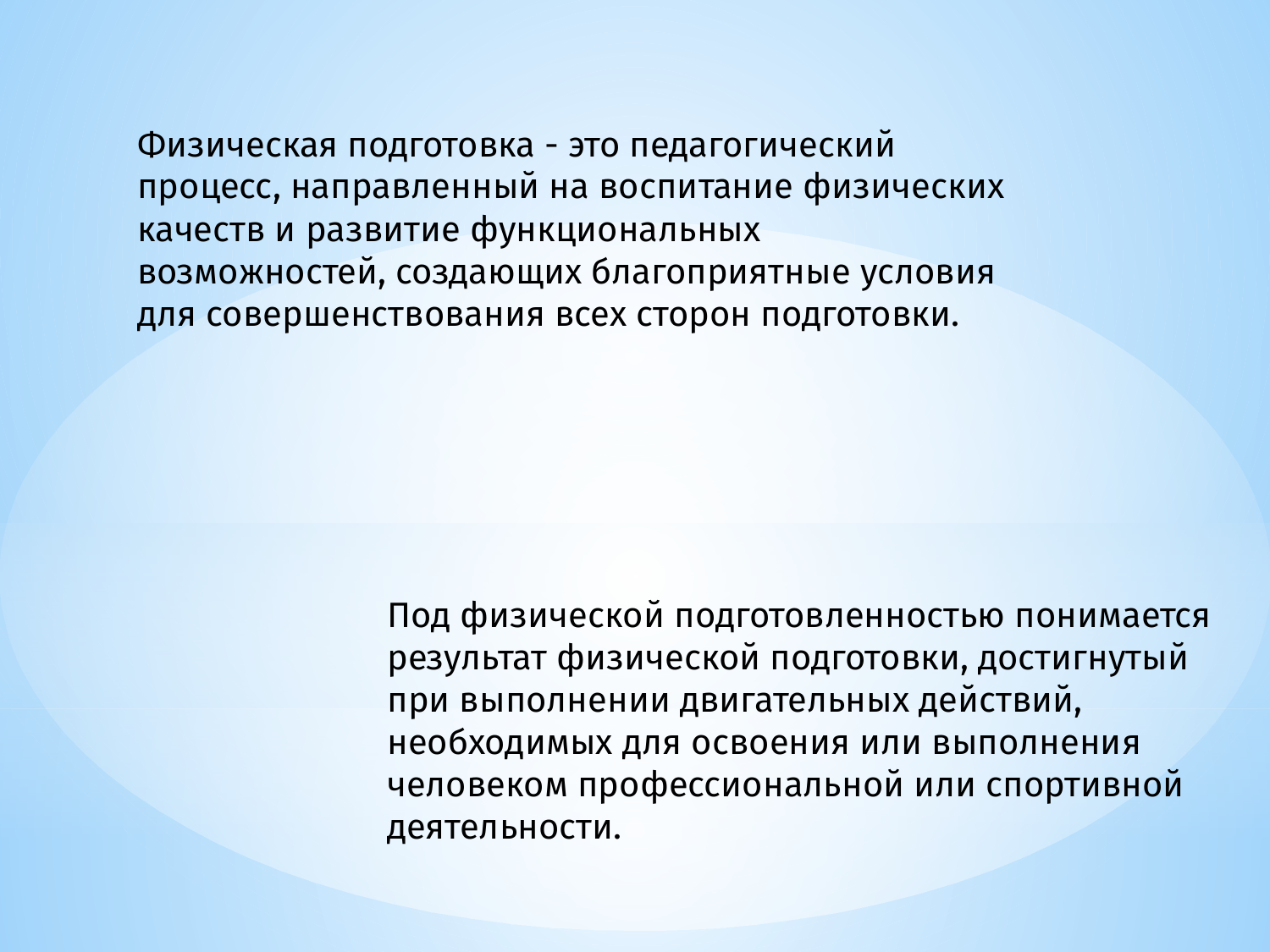

Физическая подготовка - это педагогический процесс, направленный на воспитание физических качеств и развитие функциональных возможностей, создающих благоприятные условия для совершенствования всех сторон подготовки.

Под физической подготовленностью понимается результат физической подготовки, достигнутый при выполнении двигательных действий, необходимых для освоения или выполнения человеком профессиональной или спортивной деятельности.